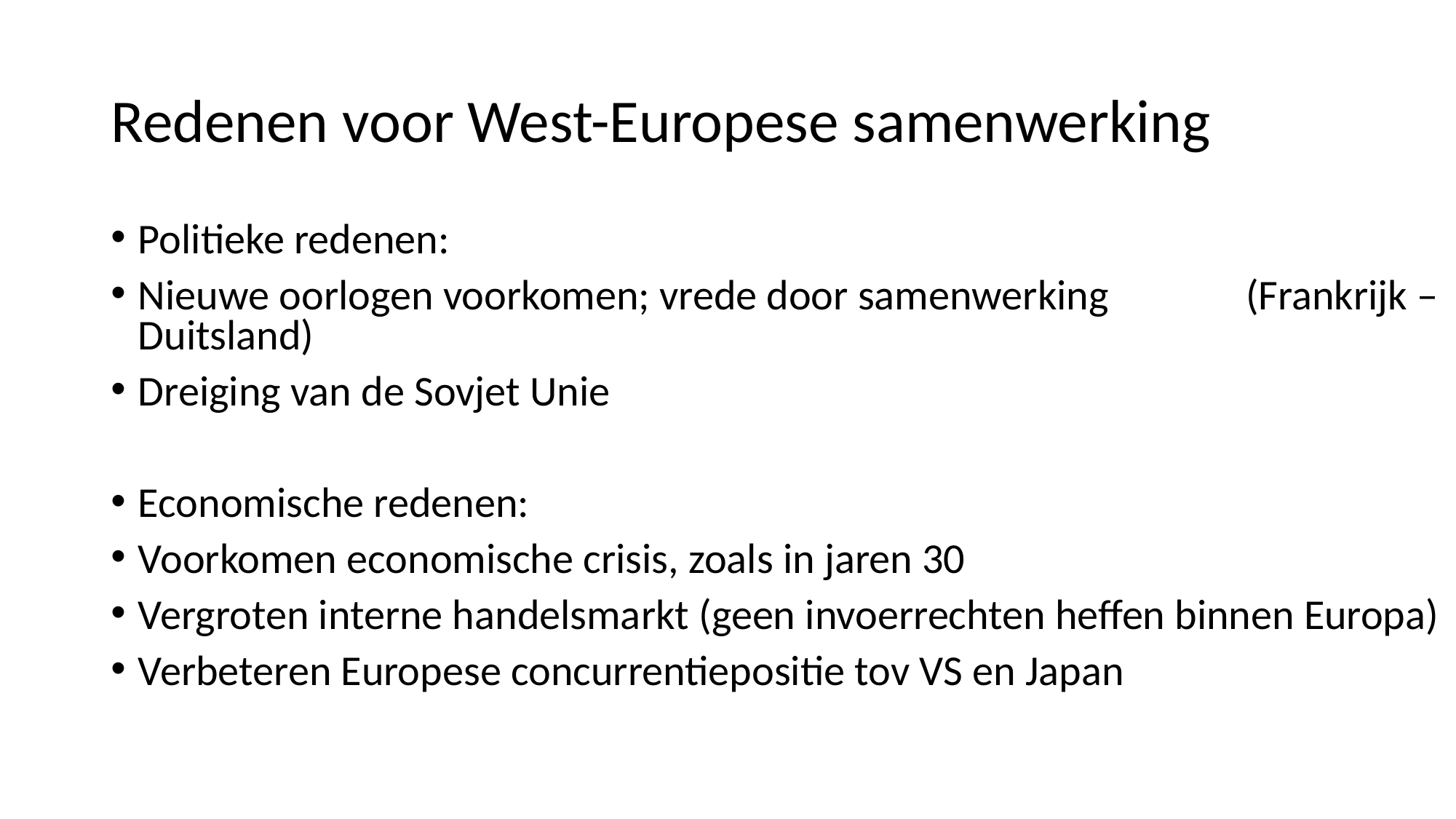

# Redenen voor West-Europese samenwerking
Politieke redenen:
Nieuwe oorlogen voorkomen; vrede door samenwerking 	             (Frankrijk – Duitsland)
Dreiging van de Sovjet Unie

Economische redenen:
Voorkomen economische crisis, zoals in jaren 30
Vergroten interne handelsmarkt (geen invoerrechten heffen binnen Europa)
Verbeteren Europese concurrentiepositie tov VS en Japan